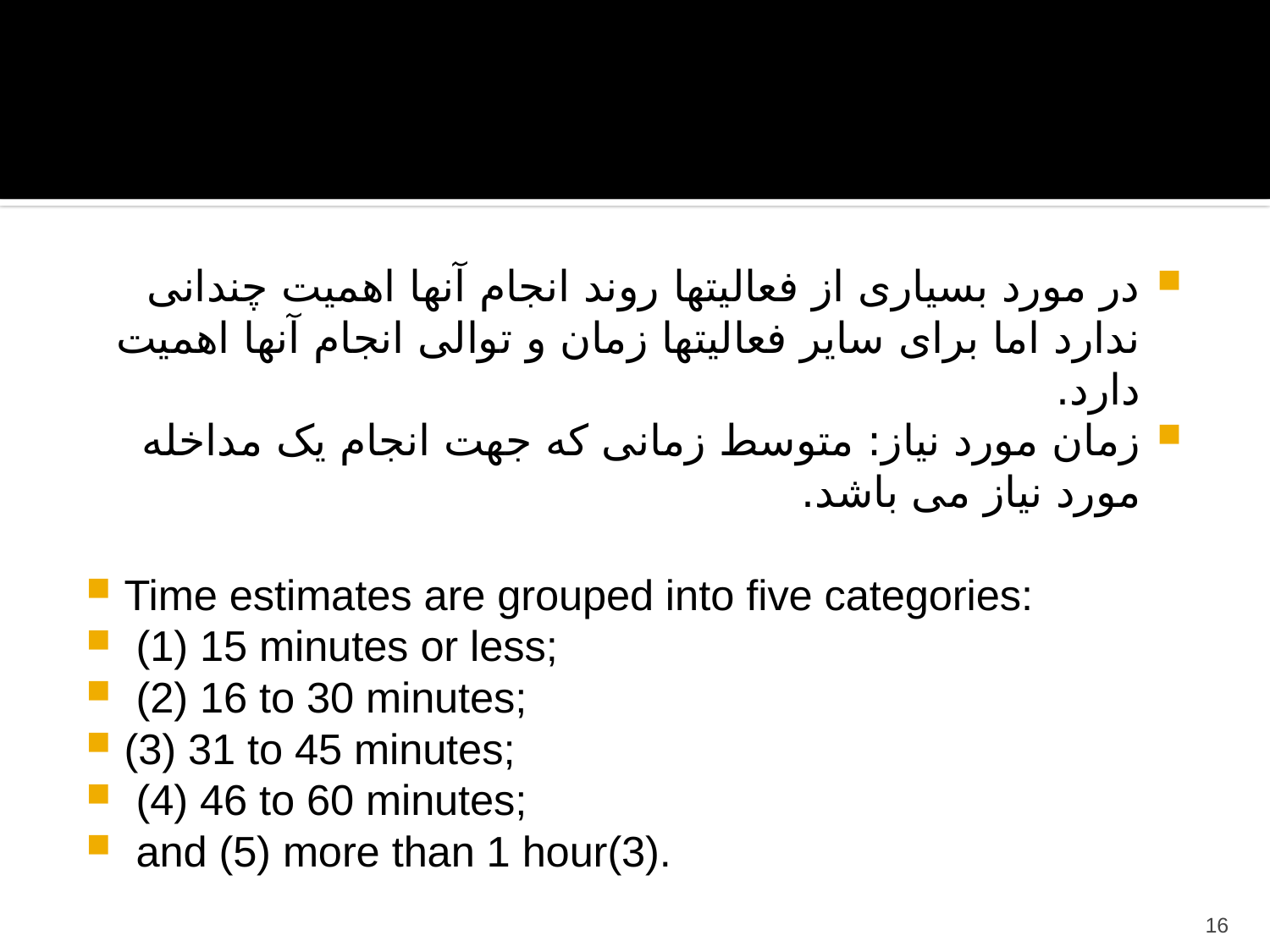

#
در مورد بسیاری از فعالیتها روند انجام آنها اهمیت چندانی ندارد اما برای سایر فعالیتها زمان و توالی انجام آنها اهمیت دارد.
زمان مورد نیاز: متوسط زمانی که جهت انجام یک مداخله مورد نیاز می باشد.

Time estimates are grouped into five categories:
 (1) 15 minutes or less;
 (2) 16 to 30 minutes;
(3) 31 to 45 minutes;
 (4) 46 to 60 minutes;
 and (5) more than 1 hour(3).
16